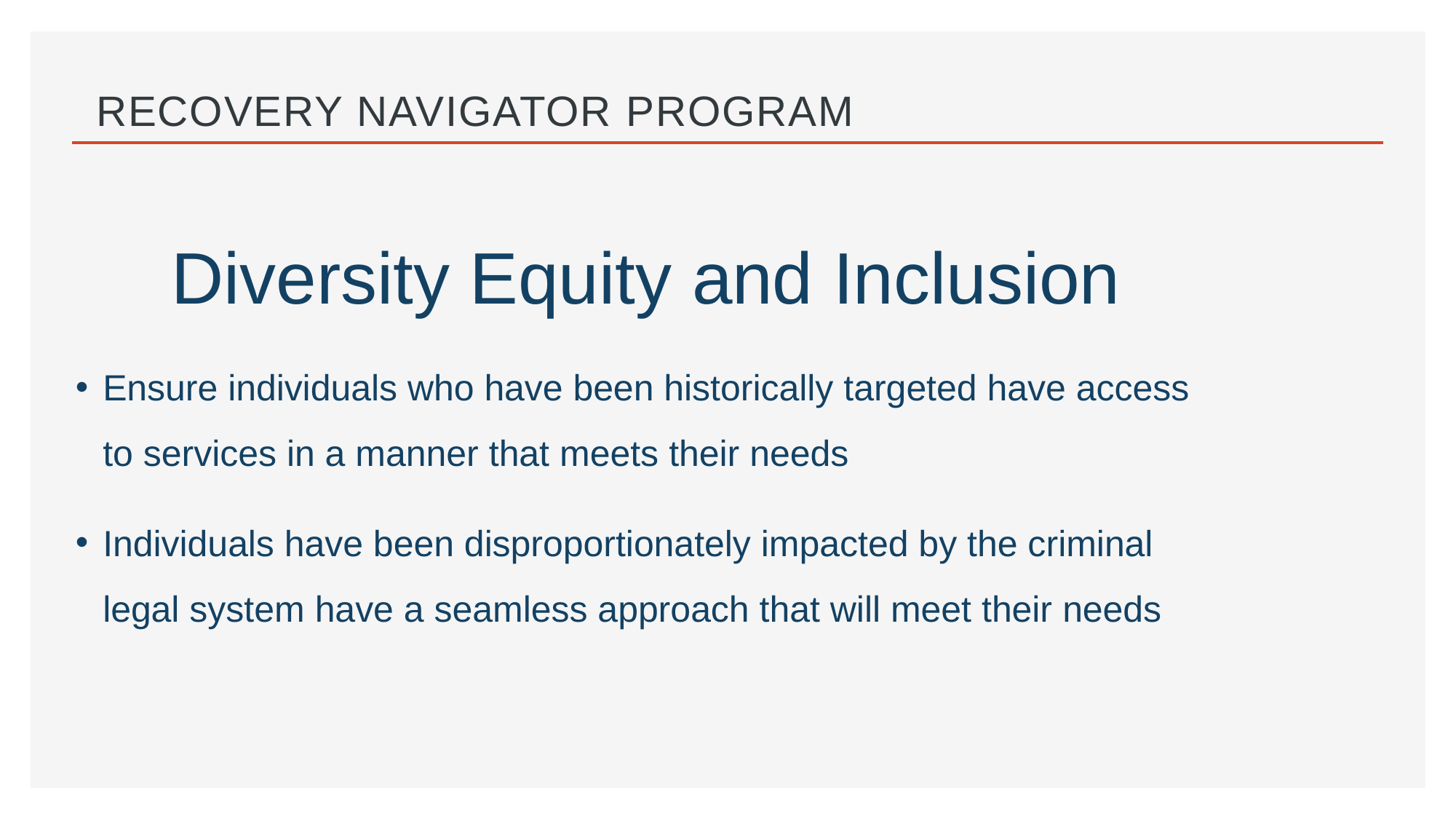

# Recovery Navigator Program
Diversity Equity and Inclusion
Ensure individuals who have been historically targeted have access to services in a manner that meets their needs
Individuals have been disproportionately impacted by the criminal legal system have a seamless approach that will meet their needs